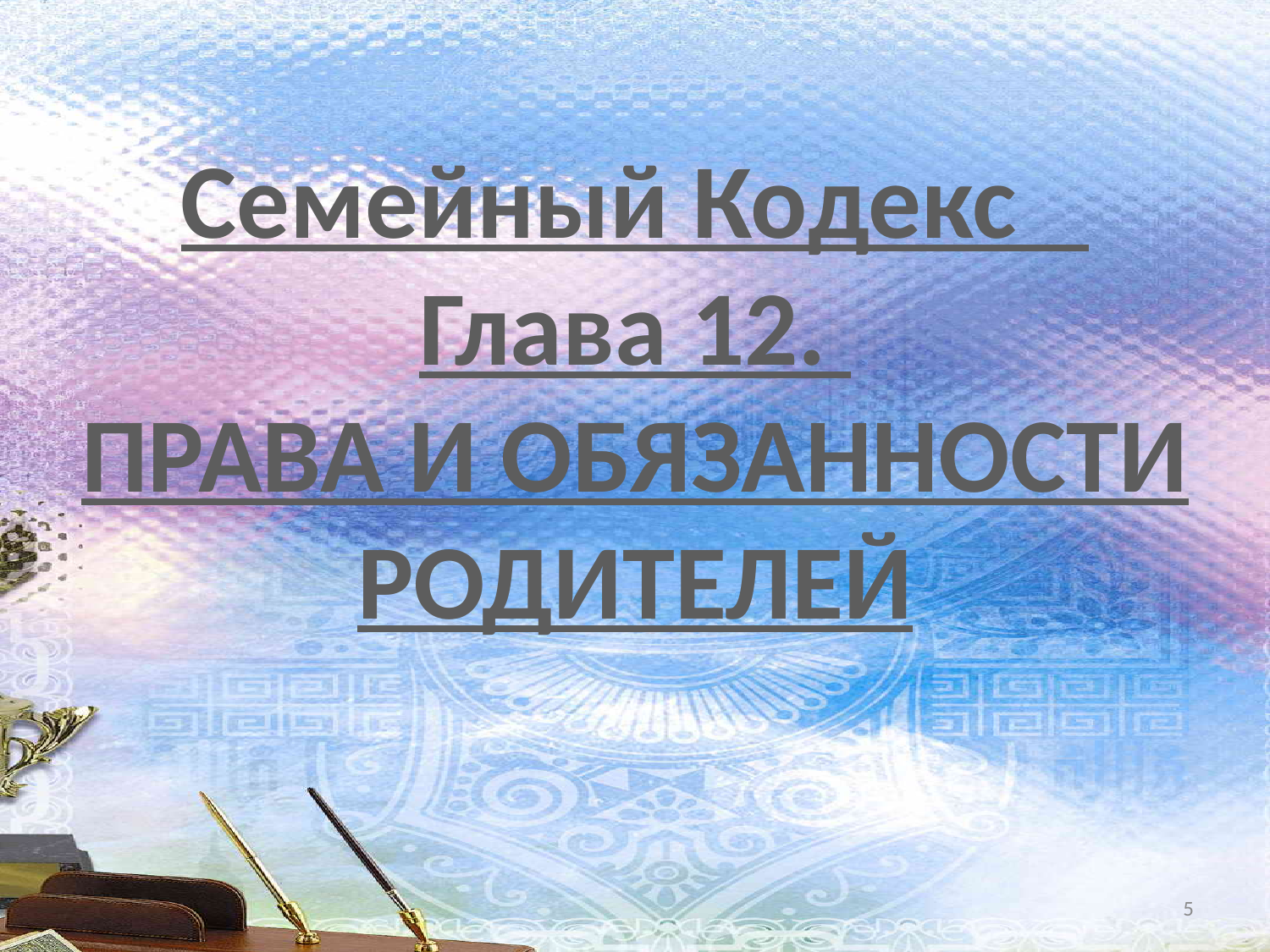

Семейный Кодекс
Глава 12.
ПРАВА И ОБЯЗАННОСТИ РОДИТЕЛЕЙ
5